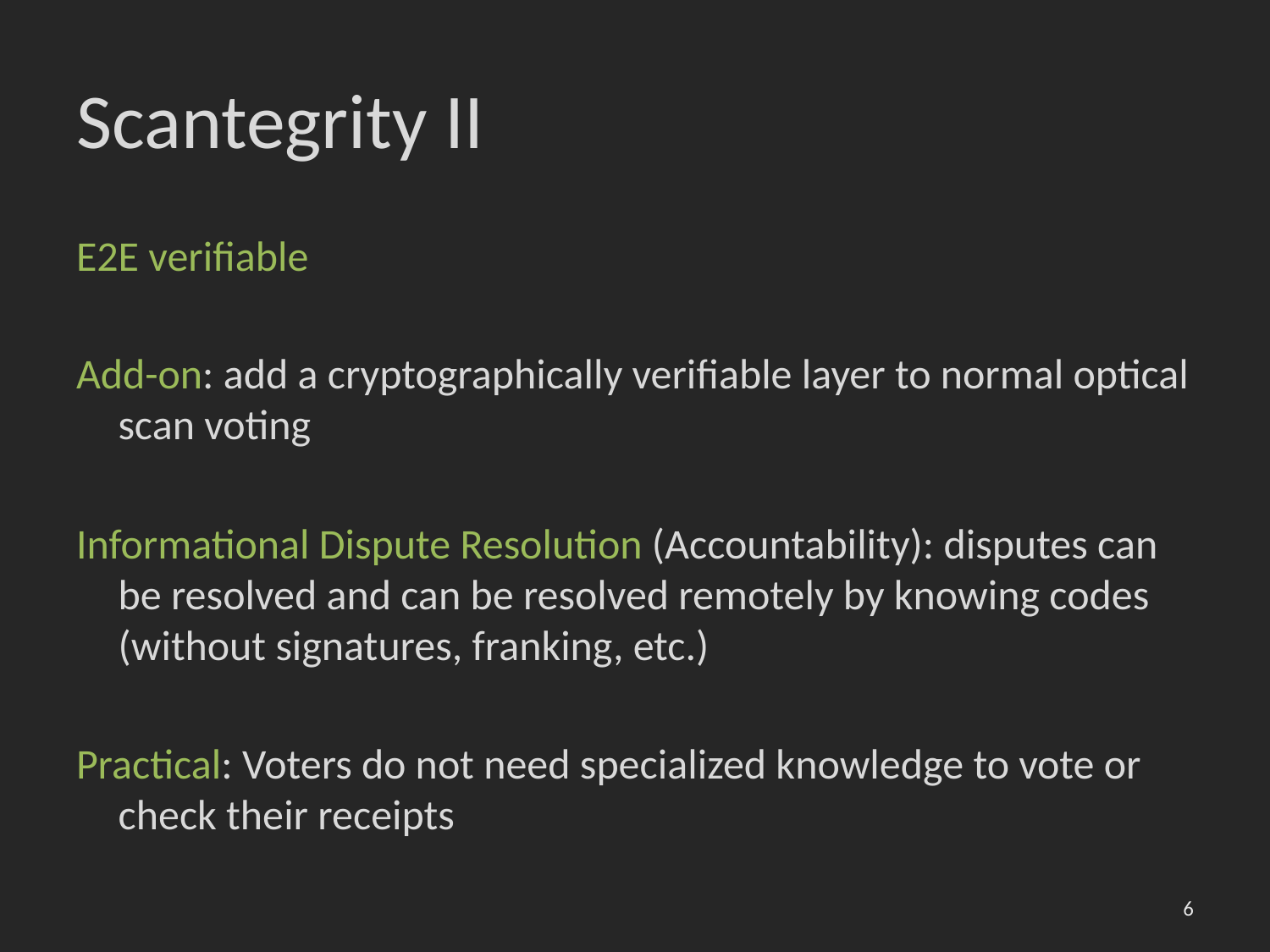

# Scantegrity II
E2E verifiable

Add-on: add a cryptographically verifiable layer to normal optical scan voting

Informational Dispute Resolution (Accountability): disputes can be resolved and can be resolved remotely by knowing codes (without signatures, franking, etc.)

Practical: Voters do not need specialized knowledge to vote or check their receipts
6